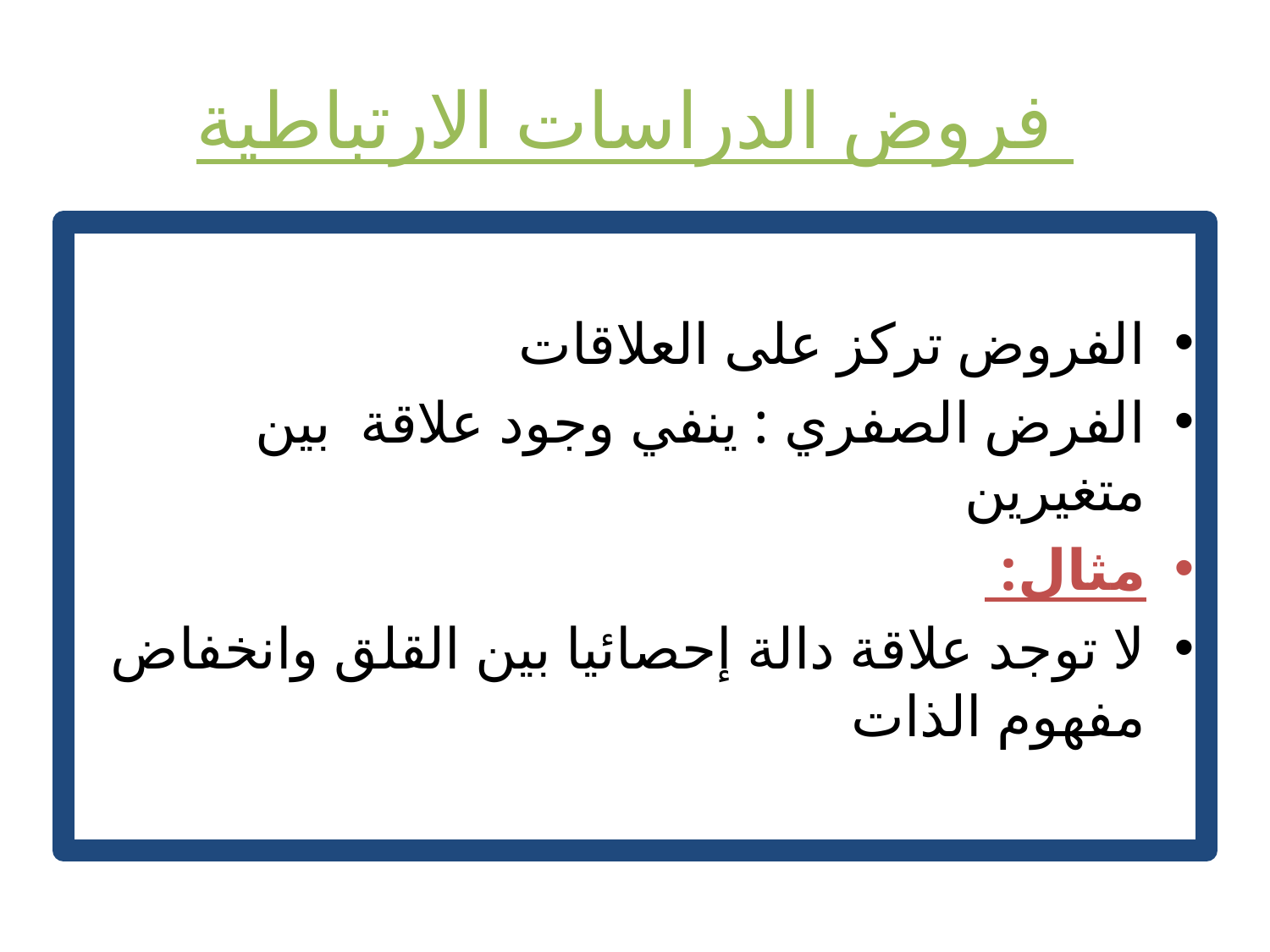

# فروض الدراسات الارتباطية

الفروض تركز على العلاقات
الفرض الصفري : ينفي وجود علاقة  بين متغيرين
مثال:
لا توجد علاقة دالة إحصائيا بين القلق وانخفاض مفهوم الذات